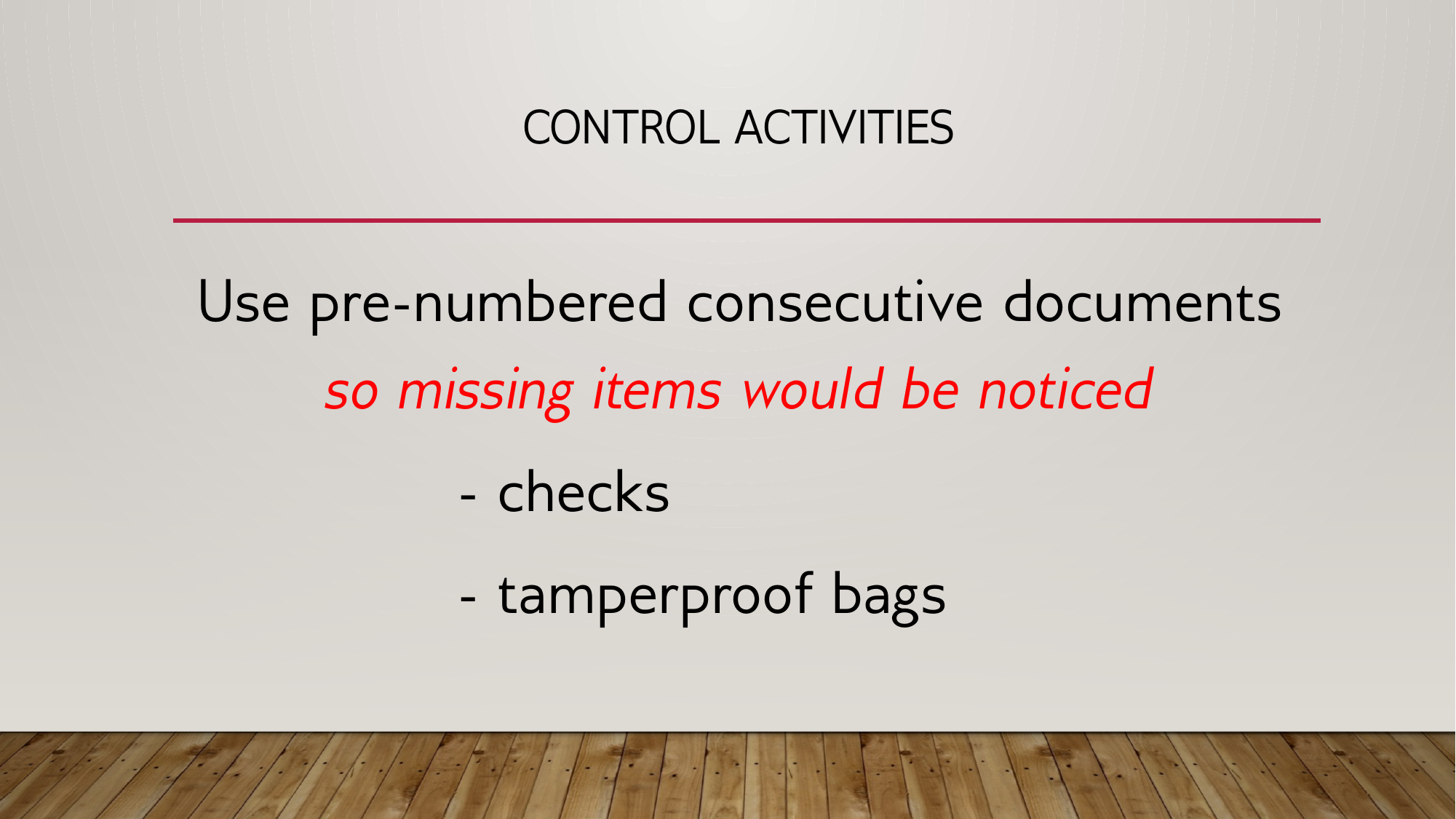

# Control Activities
 Use pre-numbered consecutive documents  so missing items would be noticed
               - checks
               - tamperproof bags